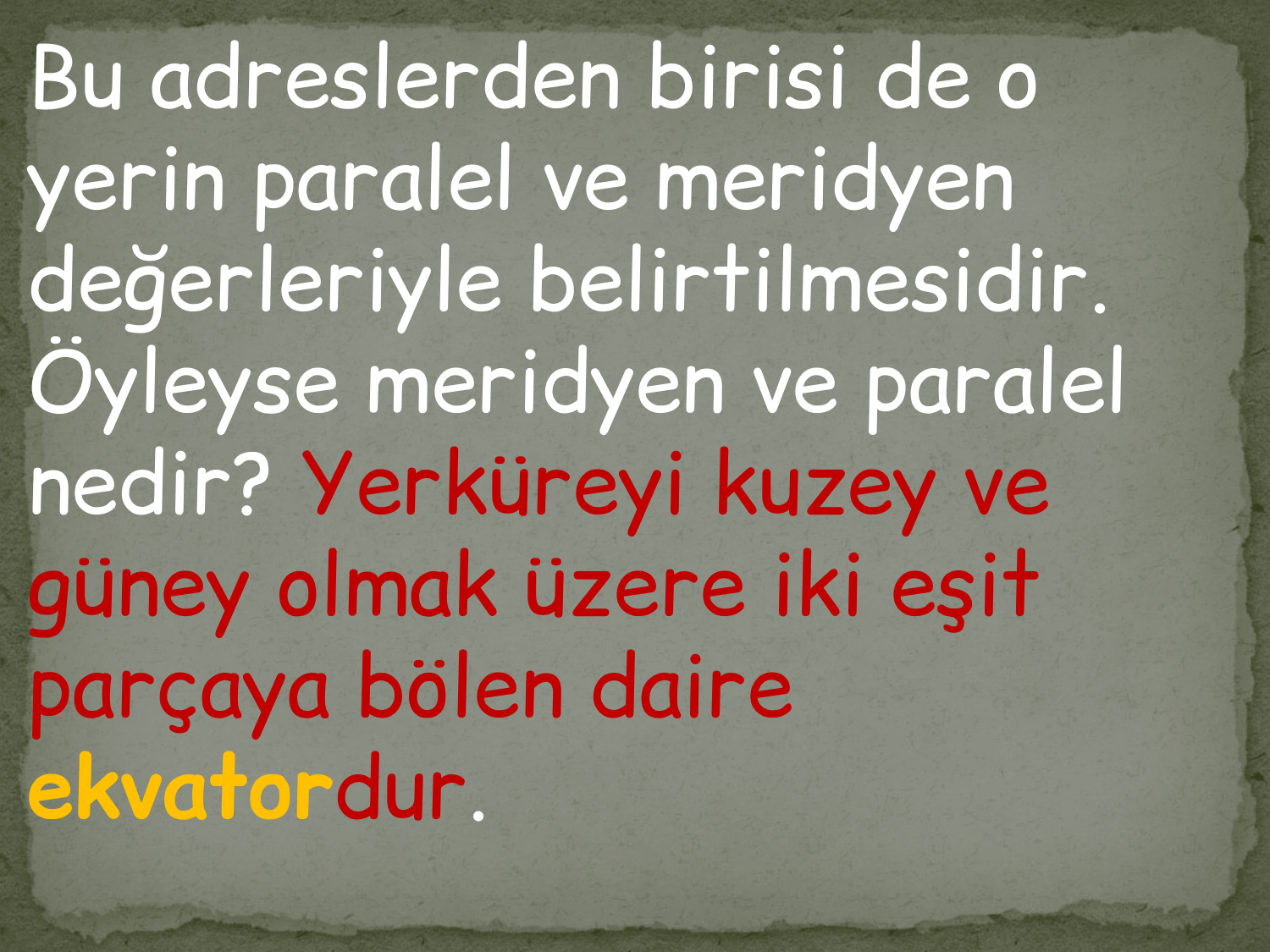

Bu adreslerden birisi de o yerin paralel ve meridyen değerleriyle belirtilmesidir. Öyleyse meridyen ve paralel nedir? Yerküreyi kuzey ve güney olmak üzere iki eşit parçaya bölen daire ekvatordur.